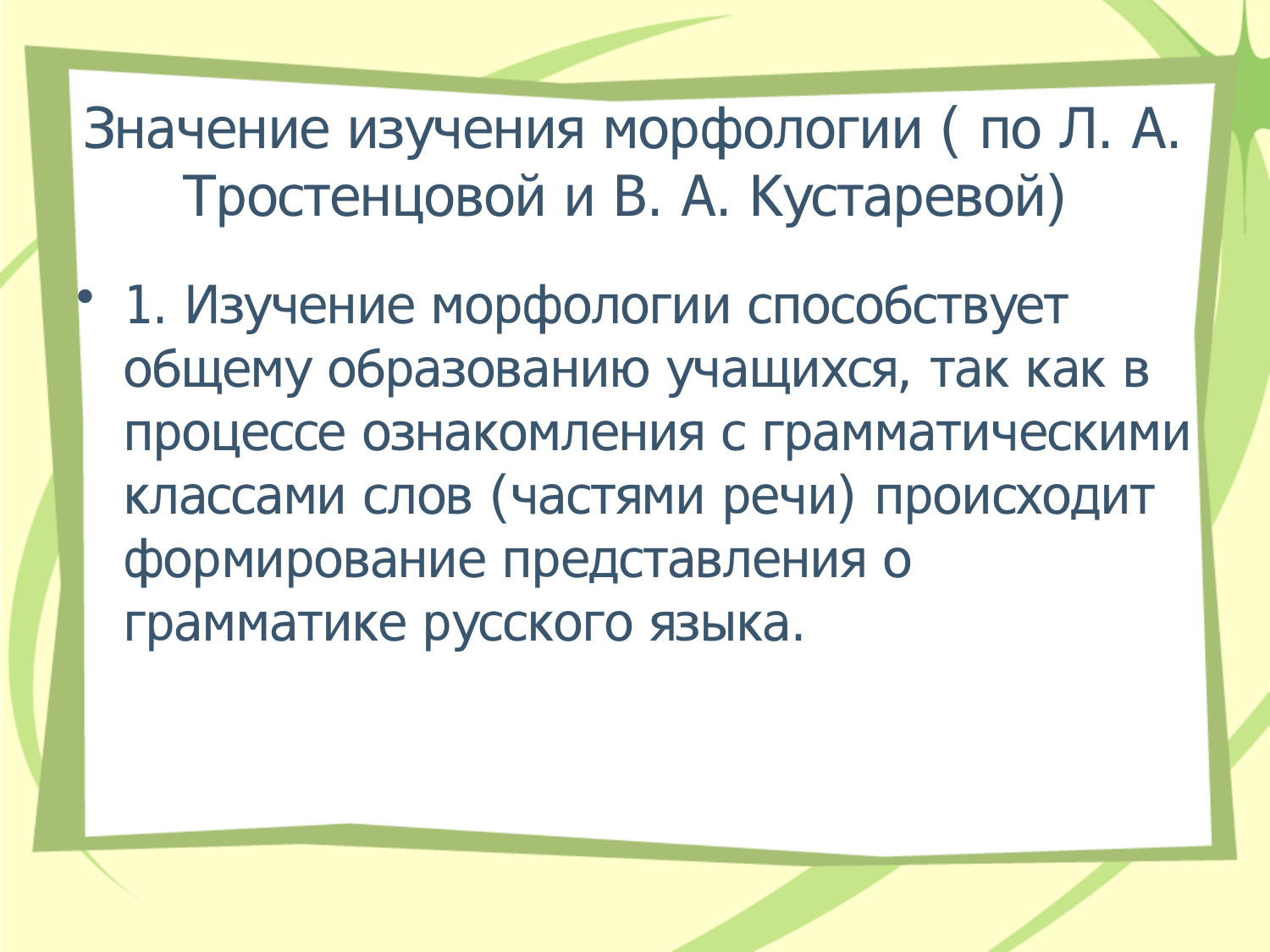

# Значение изучения морфологии ( по Л. А. Тростенцовой и В. А. Кустаревой)
1. Изучение морфологии способствует общему образованию учащихся, так как в процессе ознакомления с грамматическими классами слов (частями речи) происходит формирование представления о грамматике русского языка.